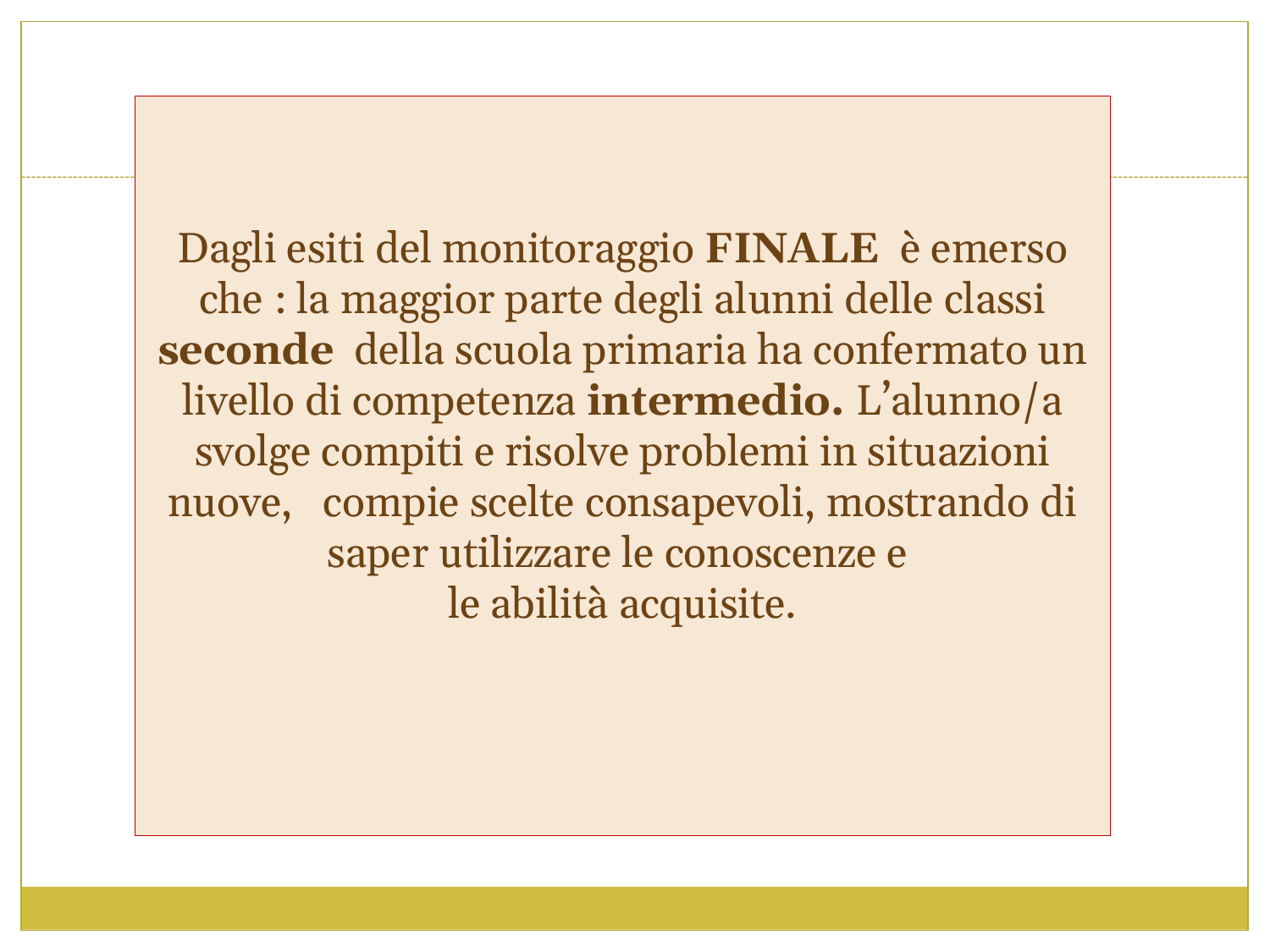

# Dagli esiti del monitoraggio FINALE  è emerso che : la maggior parte degli alunni delle classi seconde  della scuola primaria ha confermato un livello di competenza intermedio. L’alunno/a svolge compiti e risolve problemi in situazioni nuove,   compie scelte consapevoli, mostrando di saper utilizzare le conoscenze e le abilità acquisite.
27